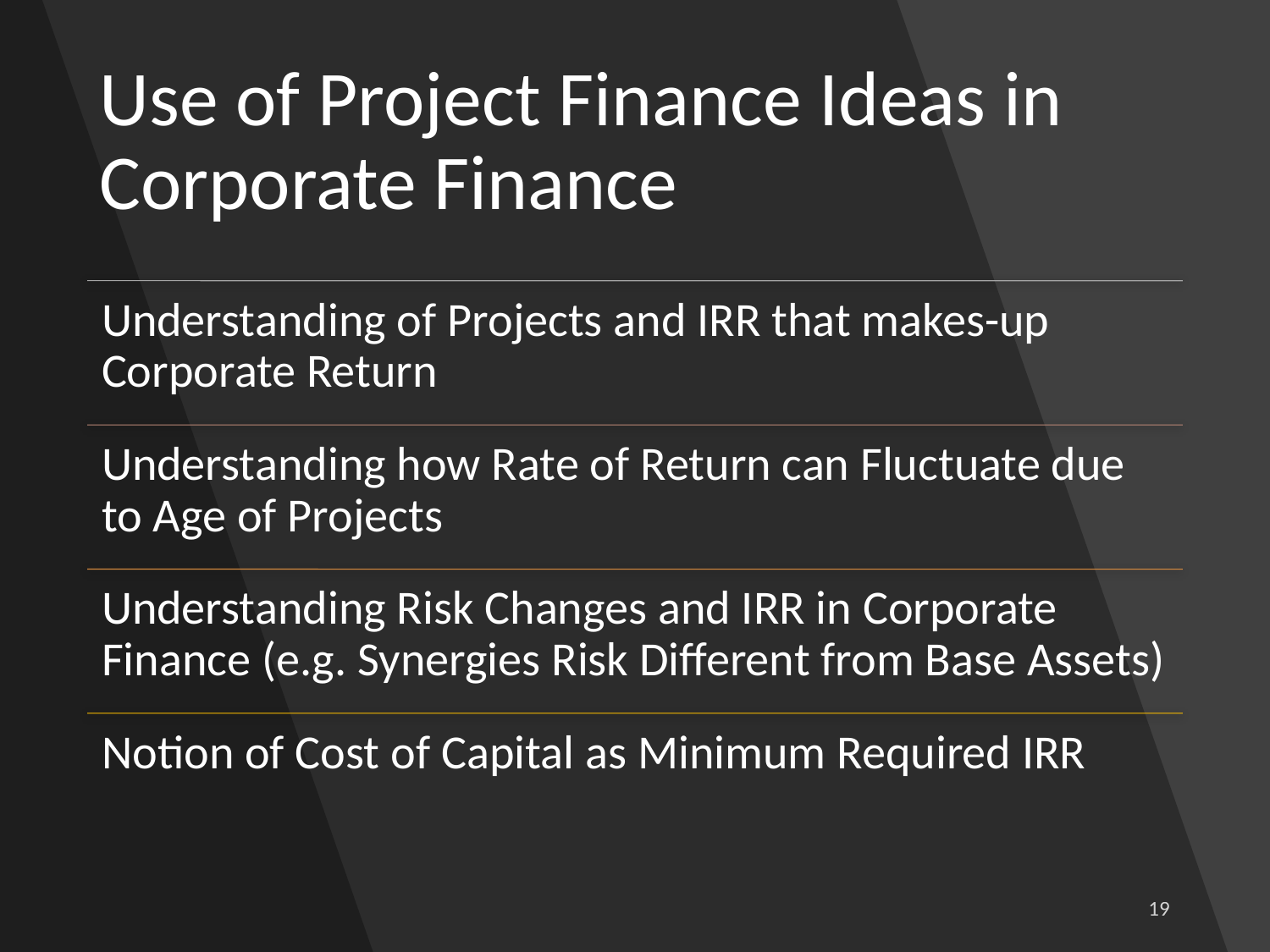

# Use of Project Finance Ideas in Corporate Finance
Understanding of Projects and IRR that makes-up Corporate Return
Understanding how Rate of Return can Fluctuate due to Age of Projects
Understanding Risk Changes and IRR in Corporate Finance (e.g. Synergies Risk Different from Base Assets)
Notion of Cost of Capital as Minimum Required IRR
19